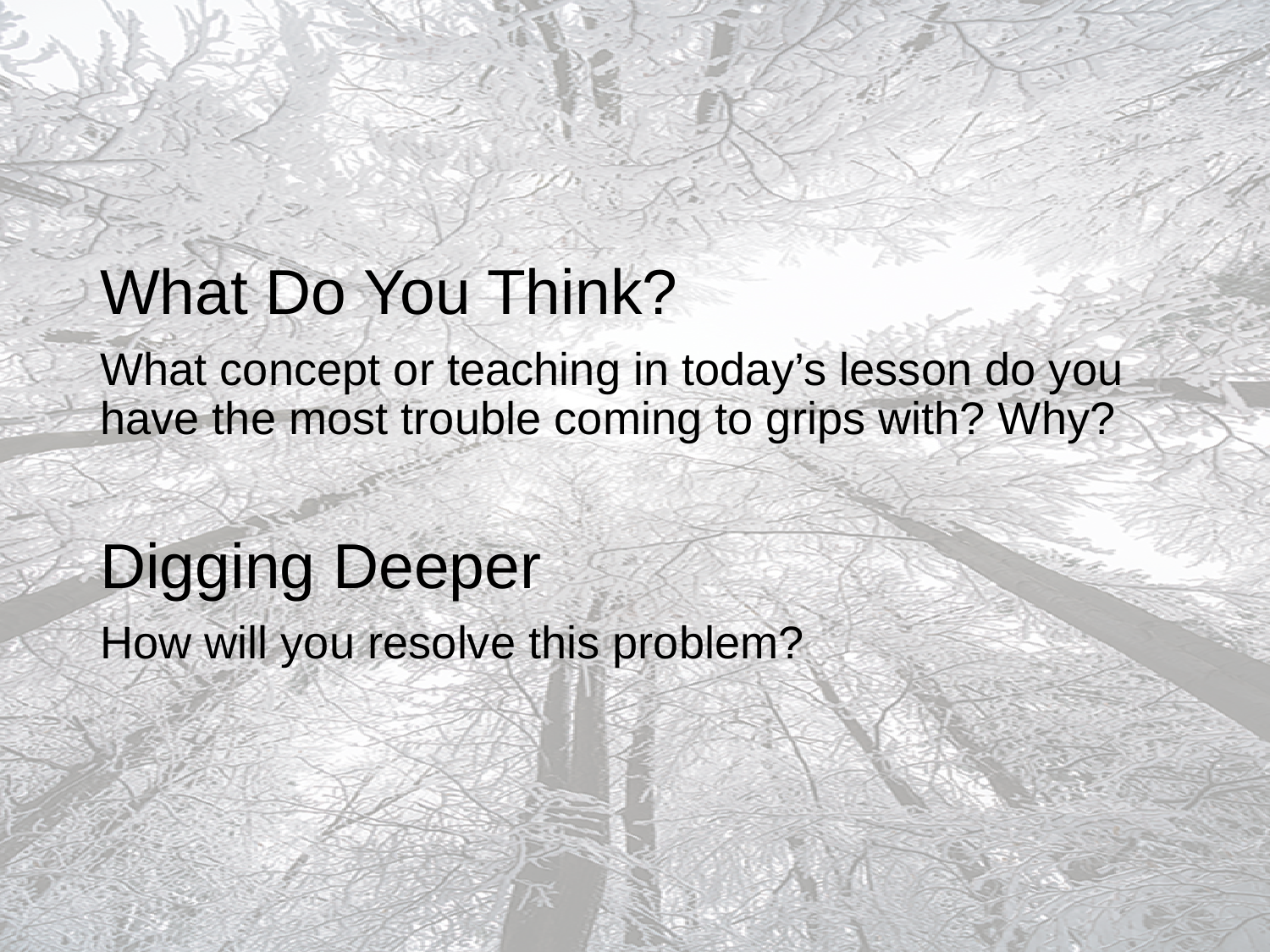

What Do You Think?
What concept or teaching in today’s lesson do you have the most trouble coming to grips with? Why?

Digging Deeper
How will you resolve this problem?